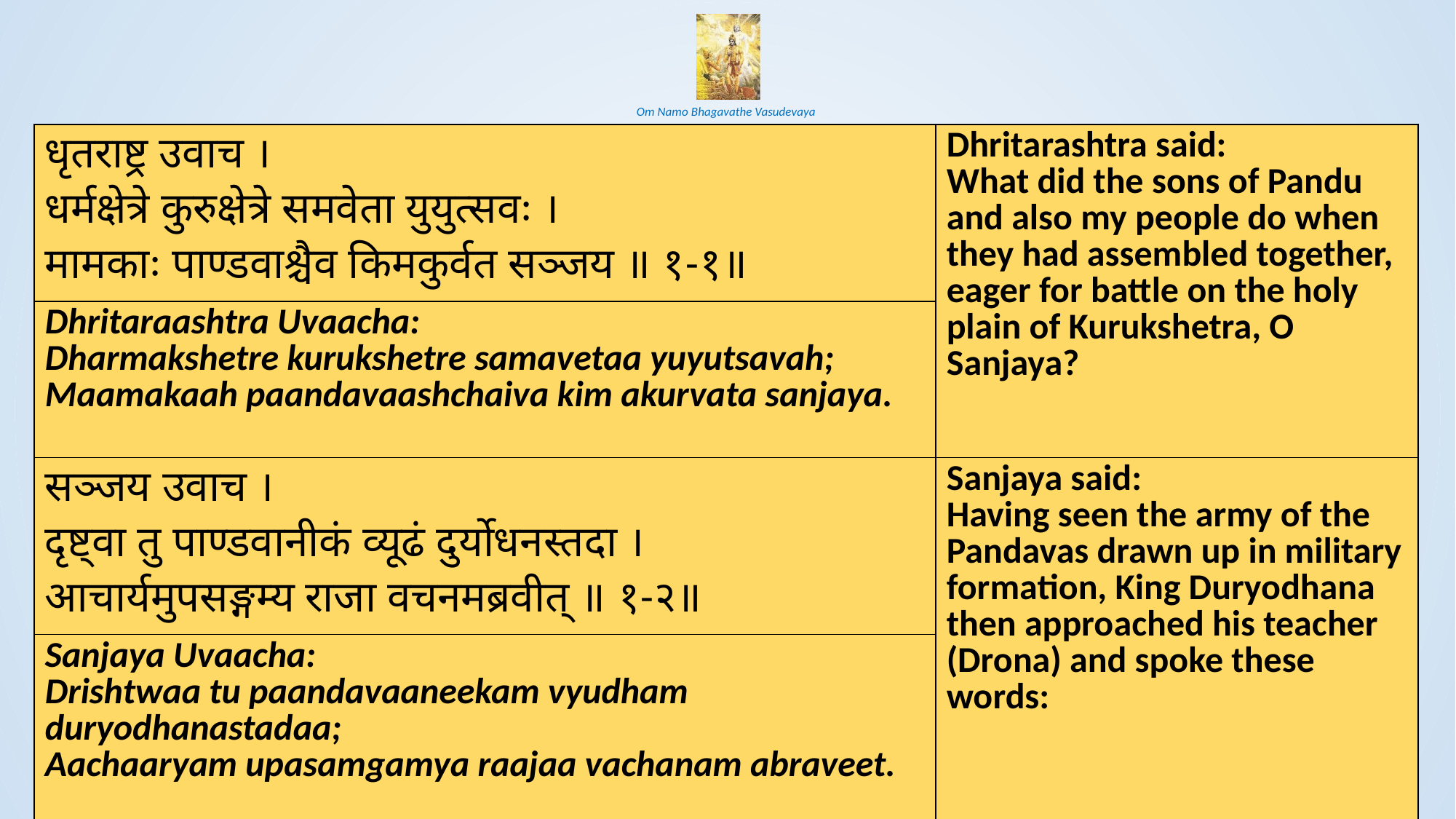

# Om Namo Bhagavathe Vasudevaya
| धृतराष्ट्र उवाच । धर्मक्षेत्रे कुरुक्षेत्रे समवेता युयुत्सवः । मामकाः पाण्डवाश्चैव किमकुर्वत सञ्जय ॥ १-१॥ | Dhritarashtra said: What did the sons of Pandu and also my people do when they had assembled together, eager for battle on the holy plain of Kurukshetra, O Sanjaya? |
| --- | --- |
| Dhritaraashtra Uvaacha: Dharmakshetre kurukshetre samavetaa yuyutsavah; Maamakaah paandavaashchaiva kim akurvata sanjaya. |  |
| सञ्जय उवाच । दृष्ट्वा तु पाण्डवानीकं व्यूढं दुर्योधनस्तदा । आचार्यमुपसङ्गम्य राजा वचनमब्रवीत् ॥ १-२॥ | Sanjaya said: Having seen the army of the Pandavas drawn up in military formation, King Duryodhana then approached his teacher (Drona) and spoke these words: |
| --- | --- |
| Sanjaya Uvaacha: Drishtwaa tu paandavaaneekam vyudham duryodhanastadaa; Aachaaryam upasamgamya raajaa vachanam abraveet. |  |